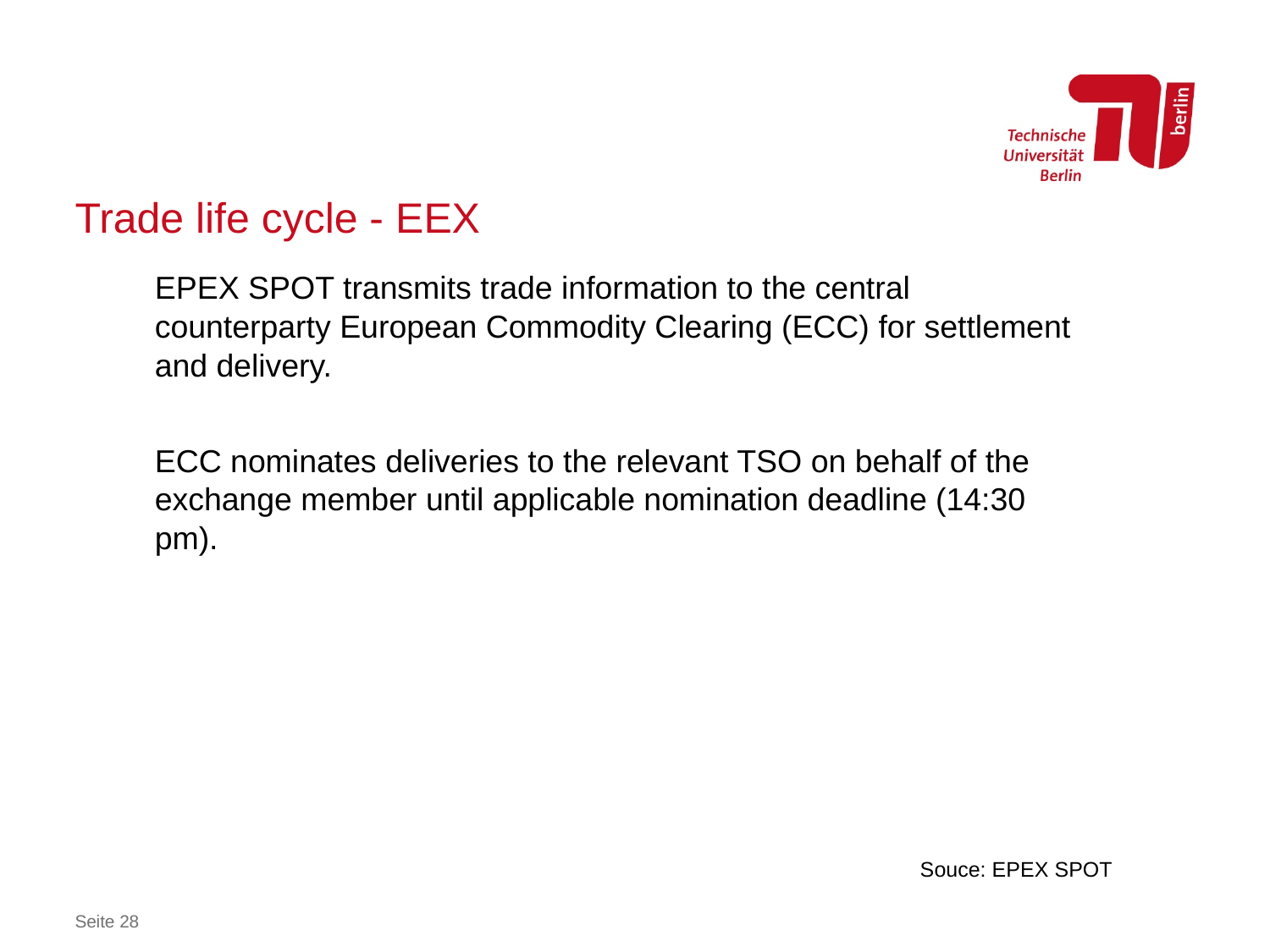

# Trade life cycle - EEX
EPEX SPOT transmits trade information to the central counterparty European Commodity Clearing (ECC) for settlement and delivery.

ECC nominates deliveries to the relevant TSO on behalf of the exchange member until applicable nomination deadline (14:30 pm).

Souce: EPEX SPOT
Seite 28